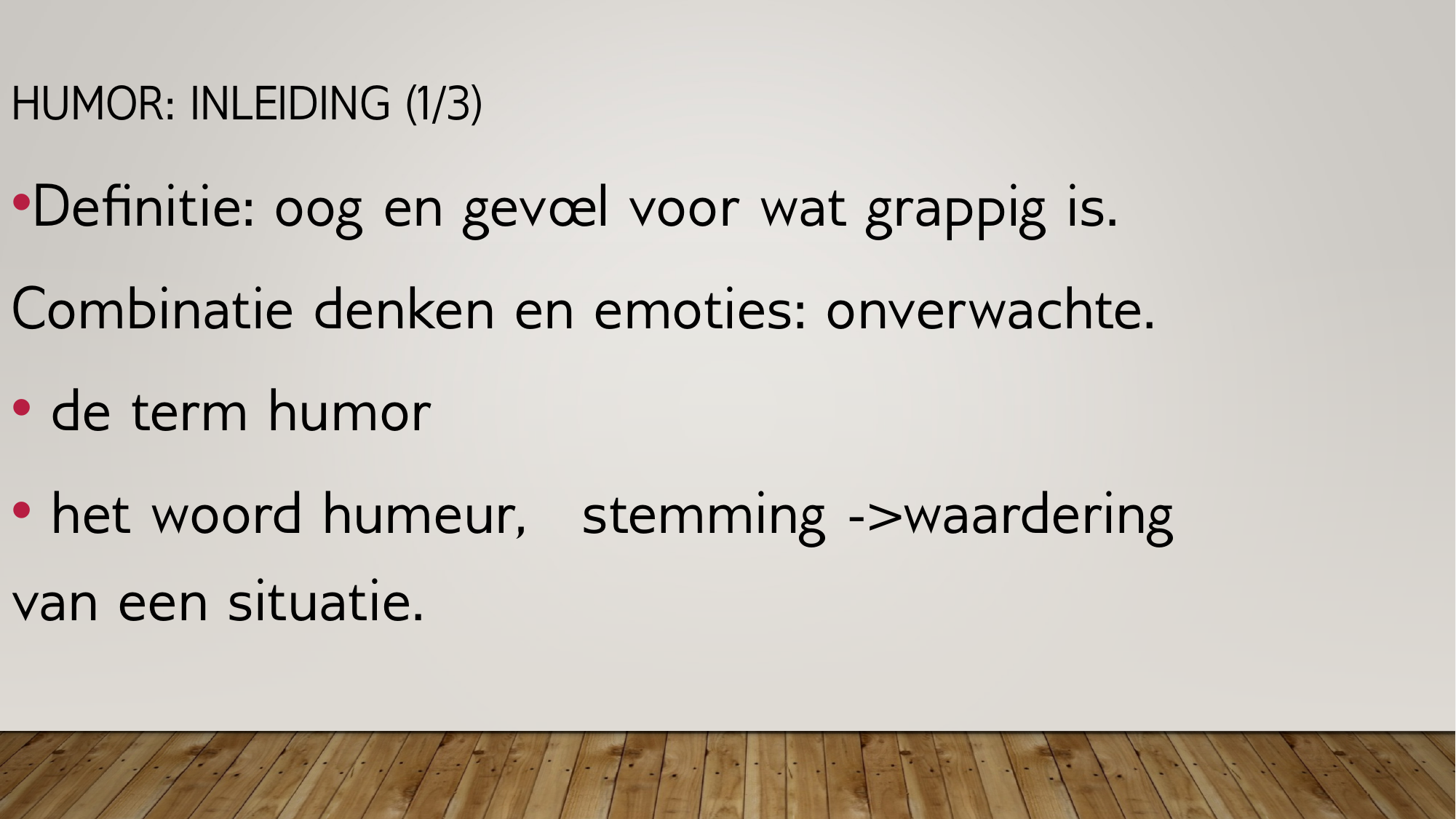

Humor: inleiding (1/3)
Definitie: oog en gevoel voor wat grappig is.
Combinatie denken en emoties: onverwachte.
 de term humor
 het woord humeur,   stemming ->waardering van een situatie.